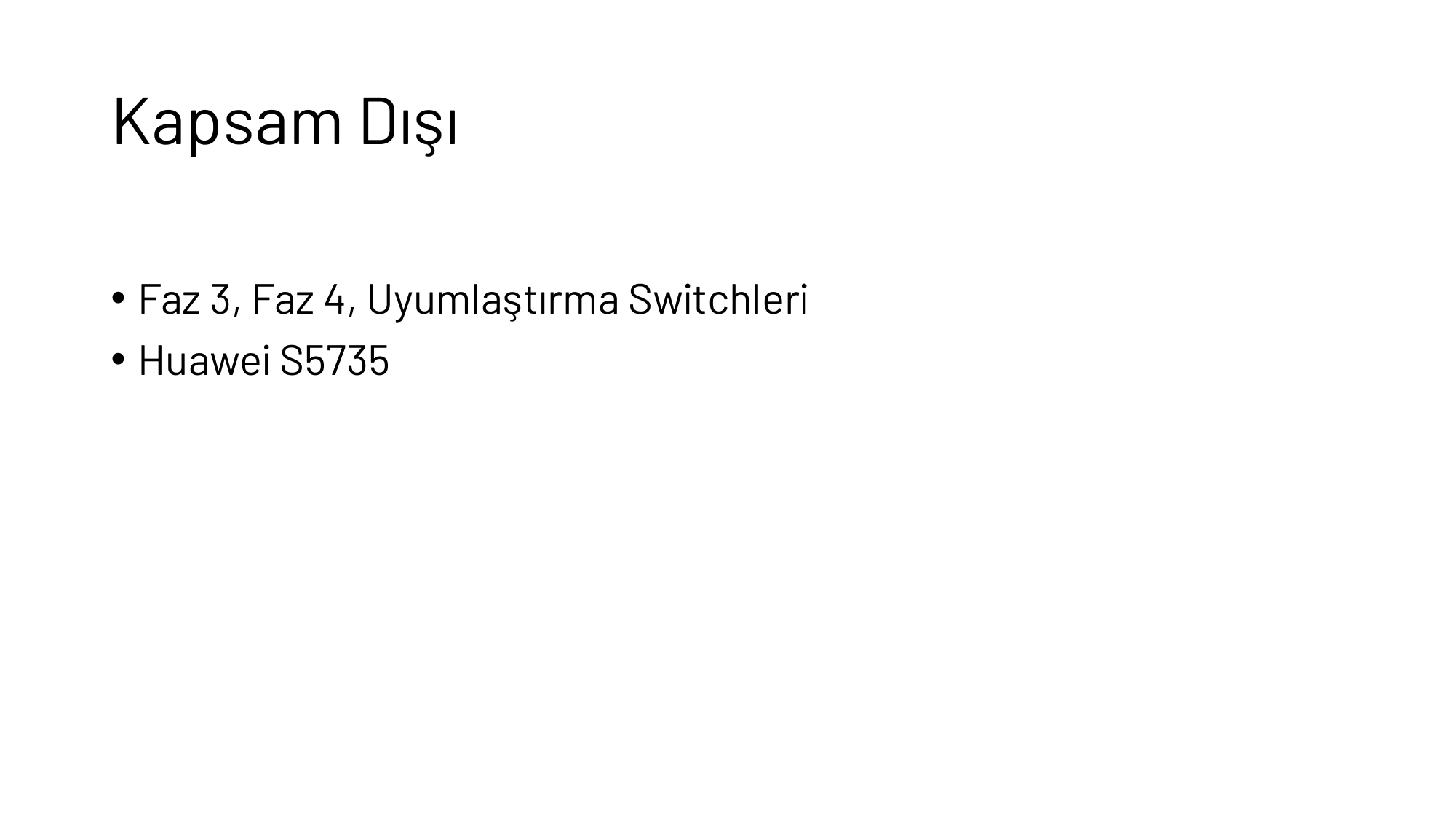

# Kapsam Dışı
Faz 3, Faz 4, Uyumlaştırma Switchleri
Huawei S5735